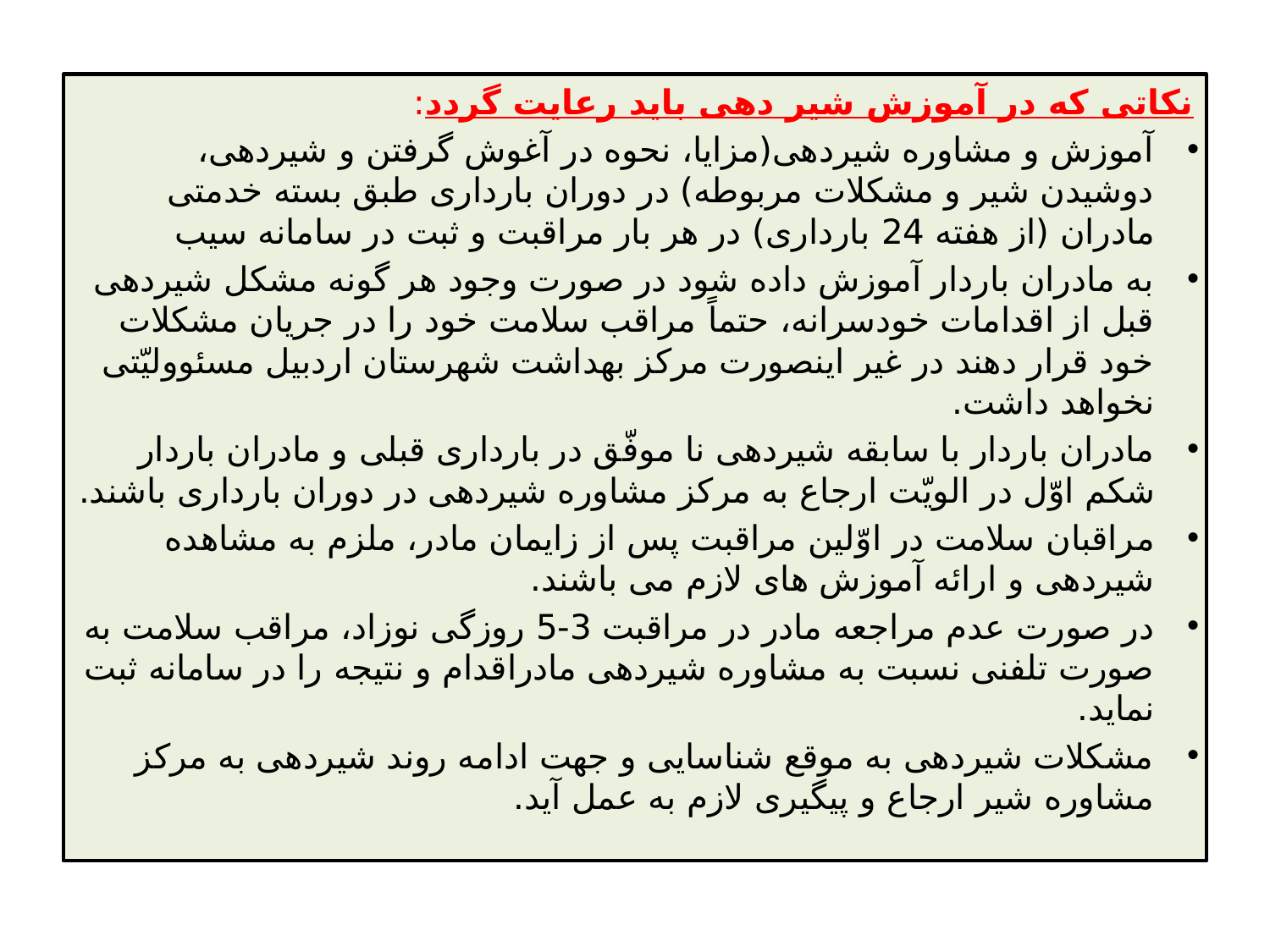

نکاتی که در آموزش شیر دهی باید رعایت گردد:
آموزش و مشاوره شیردهی(مزایا، نحوه در آغوش گرفتن و شیردهی، دوشیدن شیر و مشکلات مربوطه) در دوران بارداری طبق بسته خدمتی مادران (از هفته 24 بارداری) در هر بار مراقبت و ثبت در سامانه سیب
به مادران باردار آموزش داده شود در صورت وجود هر گونه مشکل شیردهی قبل از اقدامات خودسرانه، حتماً مراقب سلامت خود را در جریان مشکلات خود قرار دهند در غیر اینصورت مرکز بهداشت شهرستان اردبیل مسئوولیّتی نخواهد داشت.
مادران باردار با سابقه شیردهی نا موفّق در بارداری قبلی و مادران باردار شکم اوّل در الویّت ارجاع به مرکز مشاوره شیردهی در دوران بارداری باشند.
مراقبان سلامت در اوّلین مراقبت پس از زایمان مادر، ملزم به مشاهده شیردهی و ارائه آموزش های لازم می باشند.
در صورت عدم مراجعه مادر در مراقبت 3-5 روزگی نوزاد، مراقب سلامت به صورت تلفنی نسبت به مشاوره شیردهی مادراقدام و نتیجه را در سامانه ثبت نماید.
مشکلات شیردهی به موقع شناسایی و جهت ادامه روند شیردهی به مرکز مشاوره شیر ارجاع و پیگیری لازم به عمل آید.